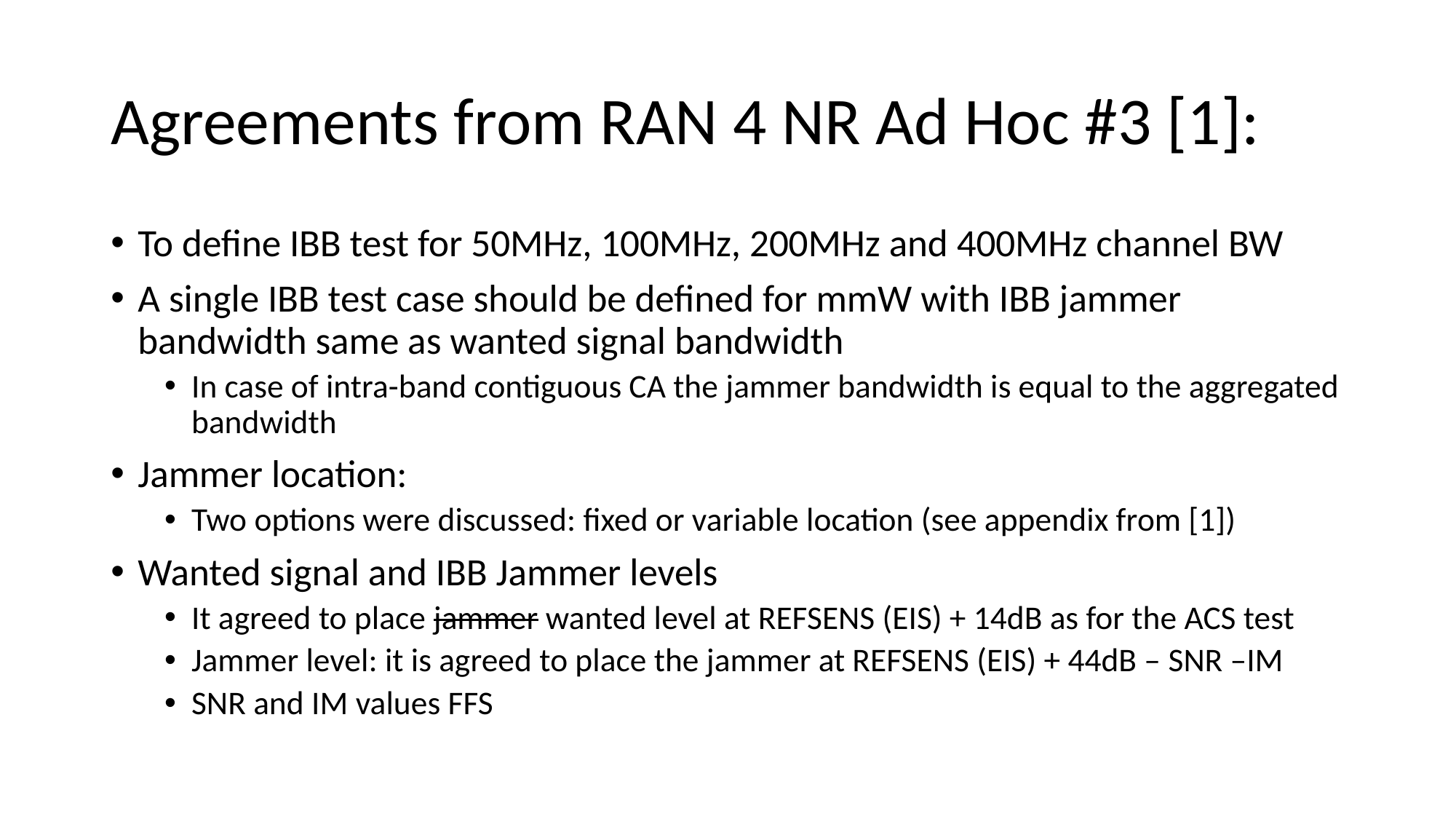

# Agreements from RAN 4 NR Ad Hoc #3 [1]:
To define IBB test for 50MHz, 100MHz, 200MHz and 400MHz channel BW
A single IBB test case should be defined for mmW with IBB jammer bandwidth same as wanted signal bandwidth
In case of intra-band contiguous CA the jammer bandwidth is equal to the aggregated bandwidth
Jammer location:
Two options were discussed: fixed or variable location (see appendix from [1])
Wanted signal and IBB Jammer levels
It agreed to place jammer wanted level at REFSENS (EIS) + 14dB as for the ACS test
Jammer level: it is agreed to place the jammer at REFSENS (EIS) + 44dB – SNR –IM
SNR and IM values FFS